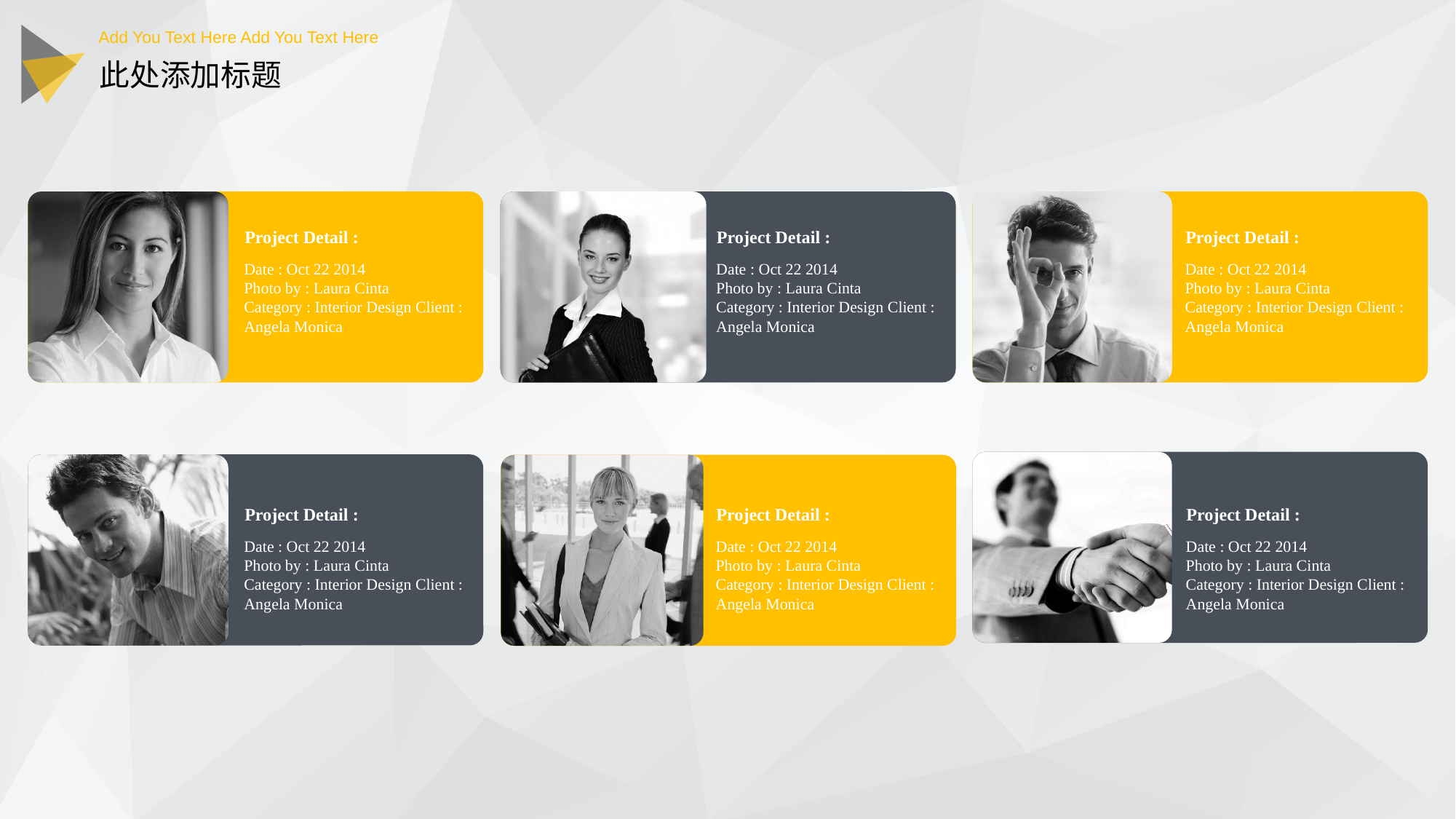

Project Detail :
Date : Oct 22 2014
Photo by : Laura Cinta
Category : Interior Design Client : Angela Monica

Project Detail :
Date : Oct 22 2014
Photo by : Laura Cinta
Category : Interior Design Client : Angela Monica

Project Detail :
Date : Oct 22 2014
Photo by : Laura Cinta
Category : Interior Design Client : Angela Monica

Project Detail :
Date : Oct 22 2014
Photo by : Laura Cinta
Category : Interior Design Client : Angela Monica

Project Detail :
Date : Oct 22 2014
Photo by : Laura Cinta
Category : Interior Design Client : Angela Monica

Project Detail :
Date : Oct 22 2014
Photo by : Laura Cinta
Category : Interior Design Client : Angela Monica